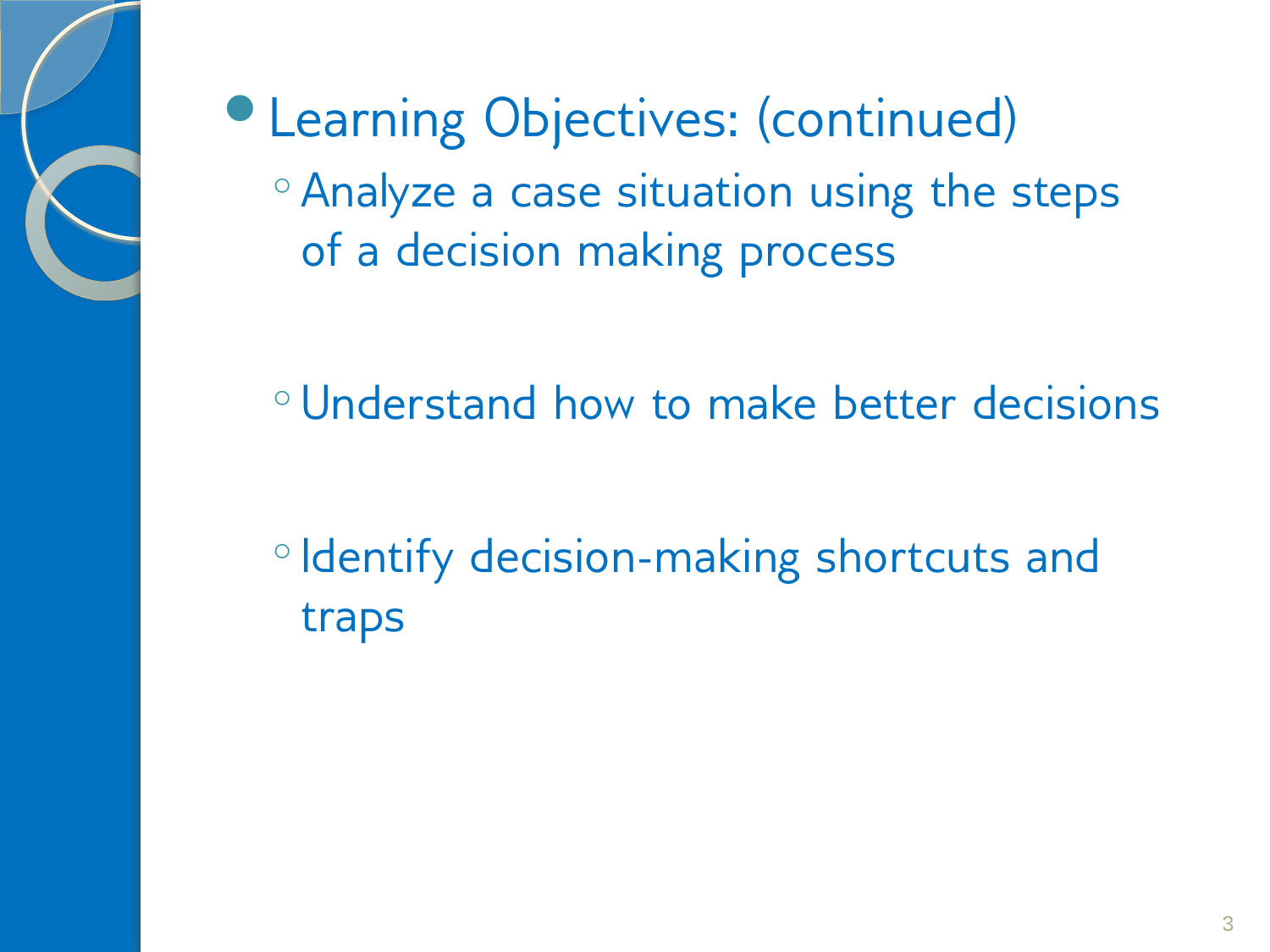

Learning Objectives: (continued)
Analyze a case situation using the steps of a decision making process

Understand how to make better decisions

Identify decision-making shortcuts and traps

3